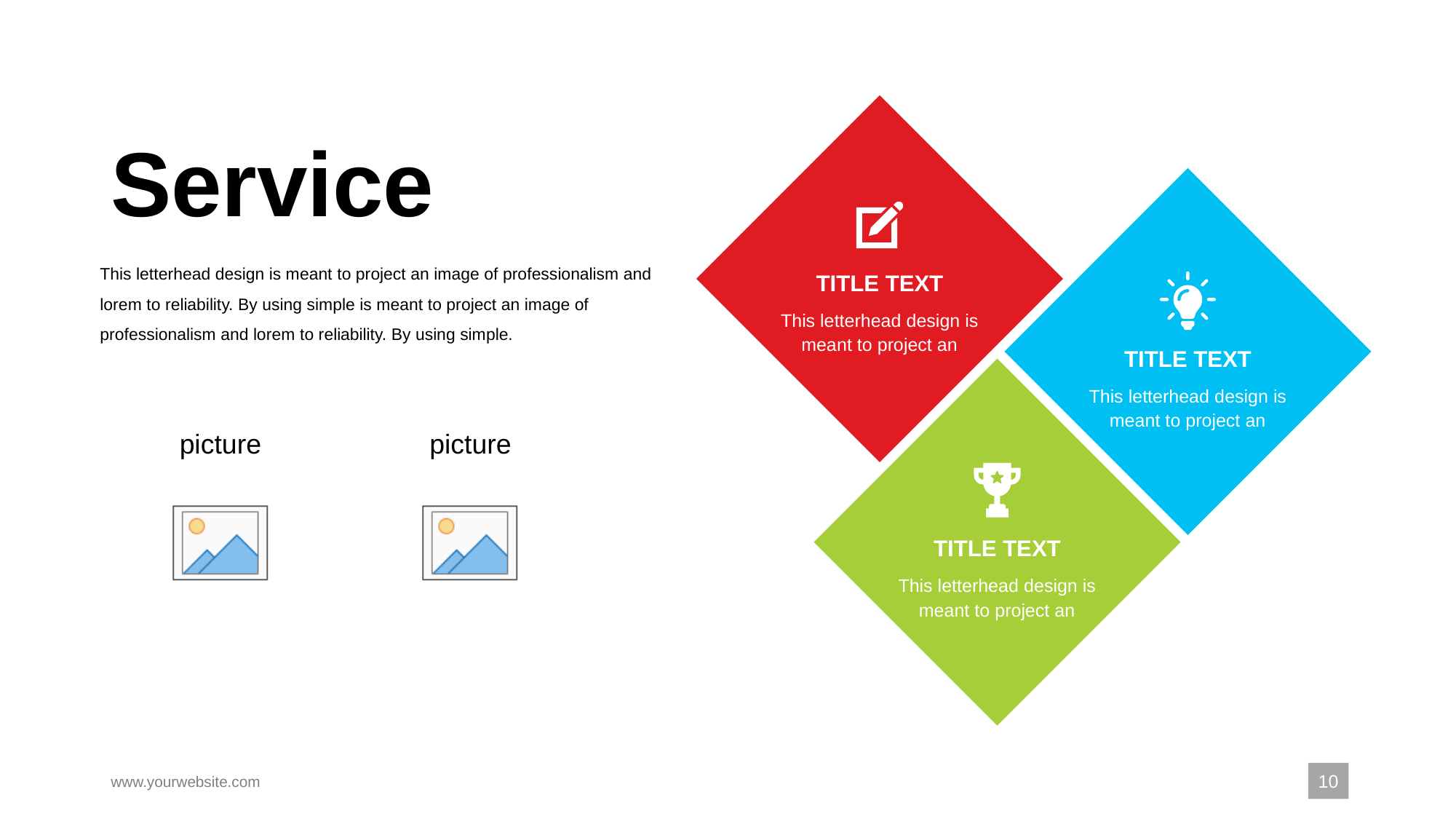

Service

TITLE TEXT
This letterhead design is meant to project an
This letterhead design is meant to project an image of professionalism and lorem to reliability. By using simple is meant to project an image of professionalism and lorem to reliability. By using simple.

TITLE TEXT
This letterhead design is meant to project an

TITLE TEXT
This letterhead design is meant to project an
10
www.yourwebsite.com